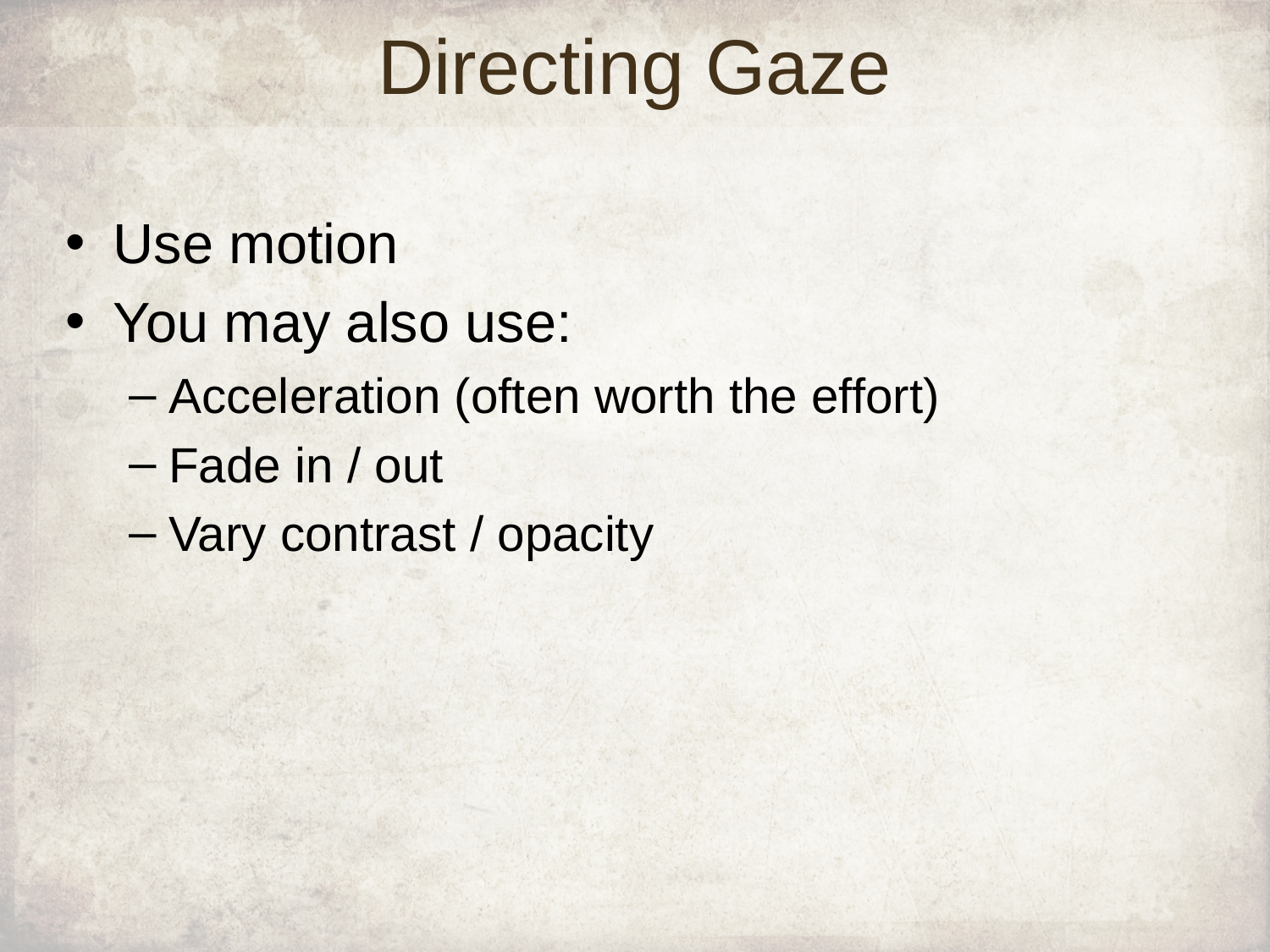

# Directing Gaze
Use motion
You may also use:
Acceleration (often worth the effort)
Fade in / out
Vary contrast / opacity